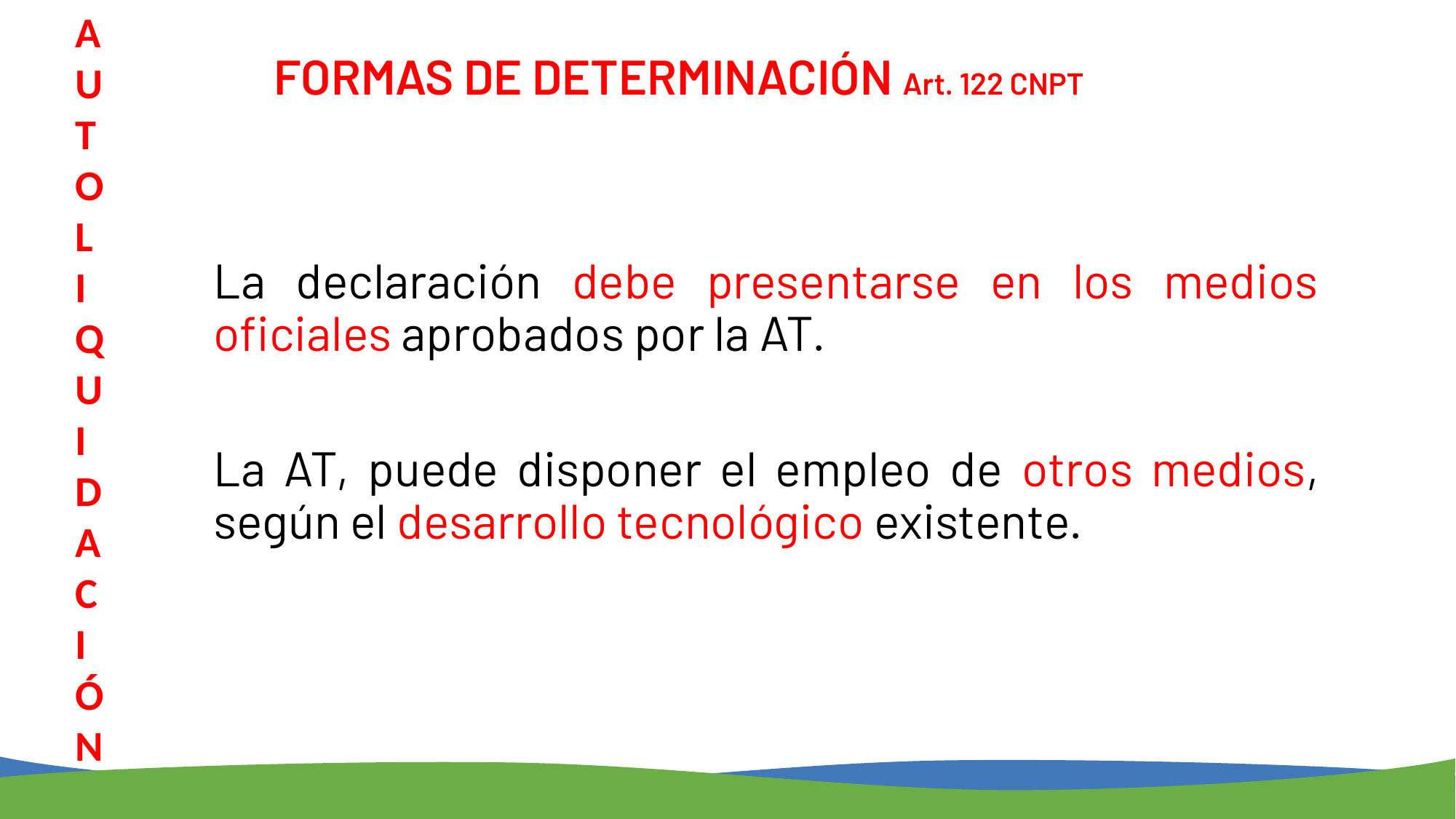

A
U
T
O
L
I
Q
U
I
D
A
C
I
Ó
N
FORMAS DE DETERMINACIÓN Art. 122 CNPT

La declaración debe presentarse en los medios oficiales aprobados por la AT.

La AT, puede disponer el empleo de otros medios, según el desarrollo tecnológico existente.